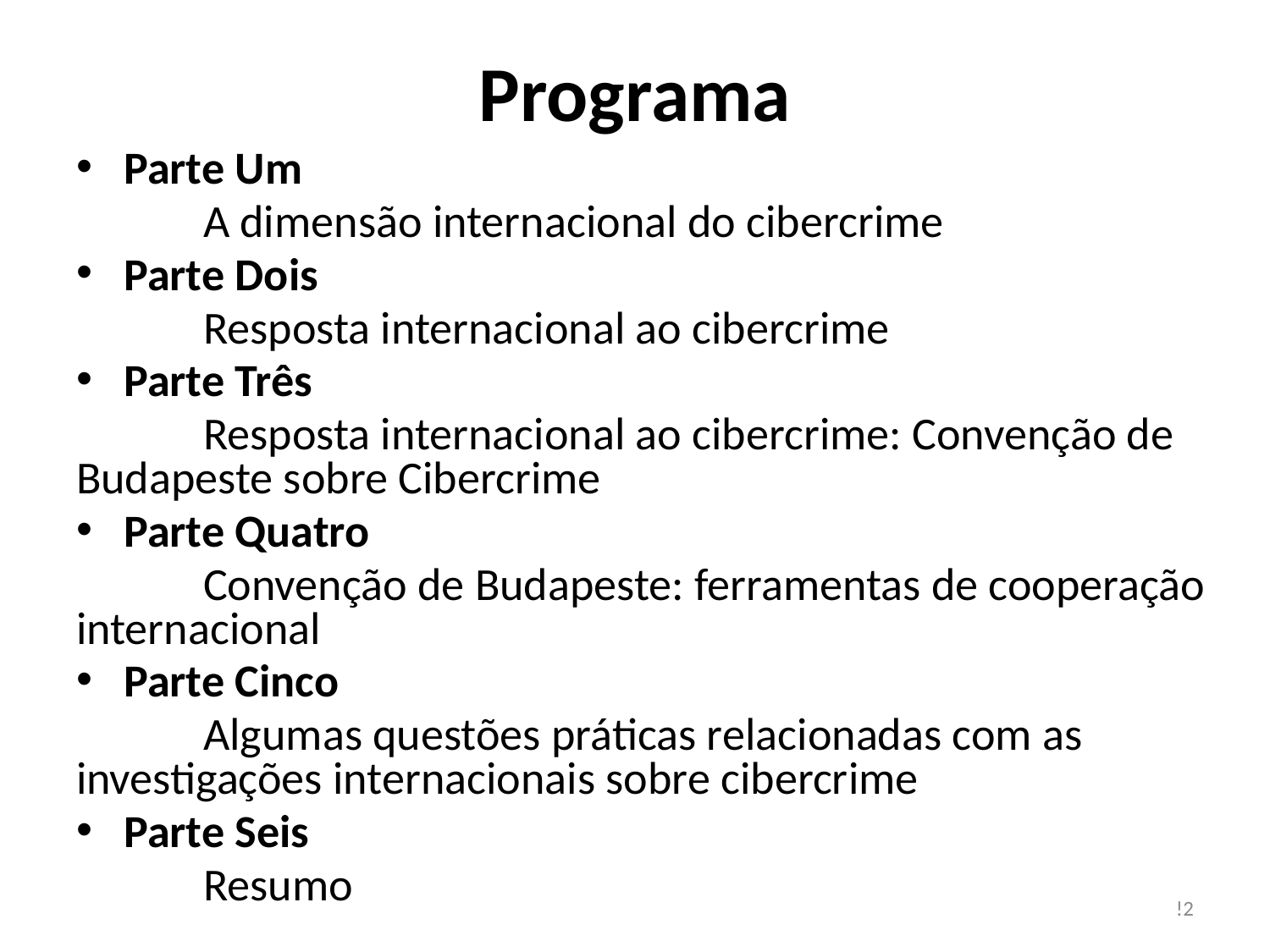

# Programa
Parte Um
	A dimensão internacional do cibercrime
Parte Dois
	Resposta internacional ao cibercrime
Parte Três
	Resposta internacional ao cibercrime: Convenção de Budapeste sobre Cibercrime
Parte Quatro
	Convenção de Budapeste: ferramentas de cooperação internacional
Parte Cinco
	Algumas questões práticas relacionadas com as investigações internacionais sobre cibercrime
Parte Seis
	Resumo
!2